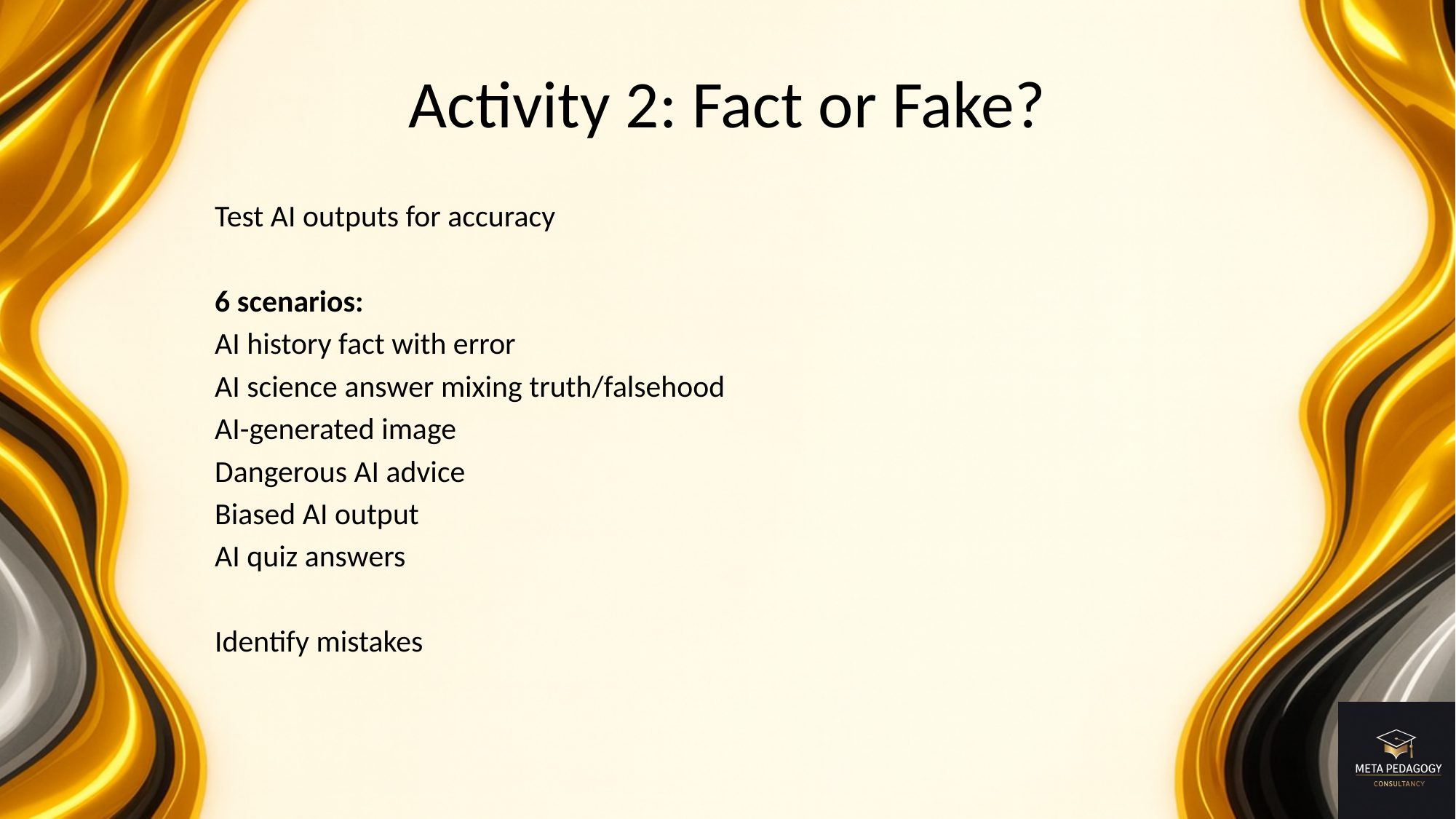

# Activity 2: Fact or Fake?
Test AI outputs for accuracy

6 scenarios:
AI history fact with error
AI science answer mixing truth/falsehood
AI-generated image
Dangerous AI advice
Biased AI output
AI quiz answers

Identify mistakes